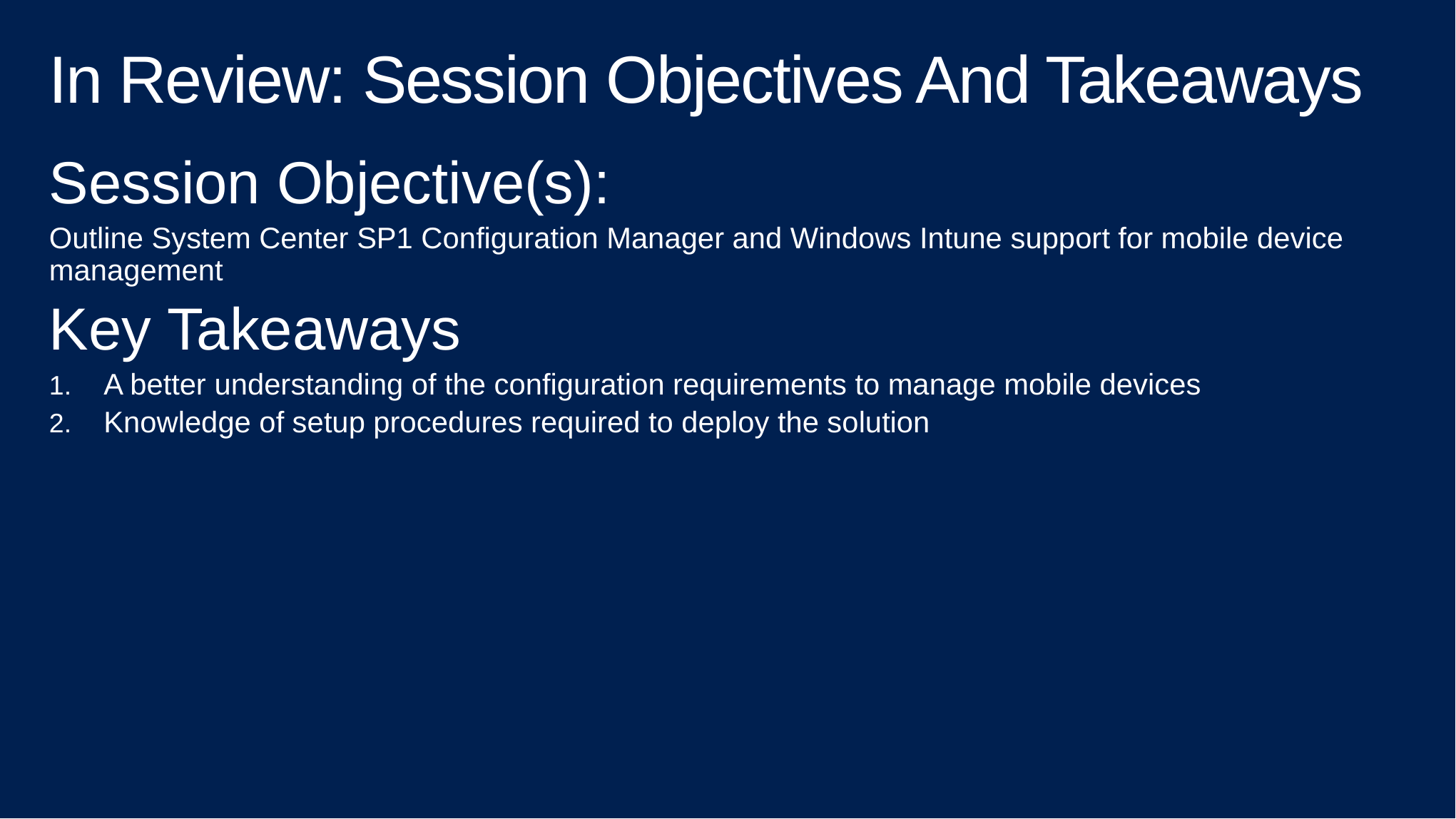

# In Review: Session Objectives And Takeaways
Session Objective(s):
Outline System Center SP1 Configuration Manager and Windows Intune support for mobile device management
Key Takeaways
A better understanding of the configuration requirements to manage mobile devices
Knowledge of setup procedures required to deploy the solution